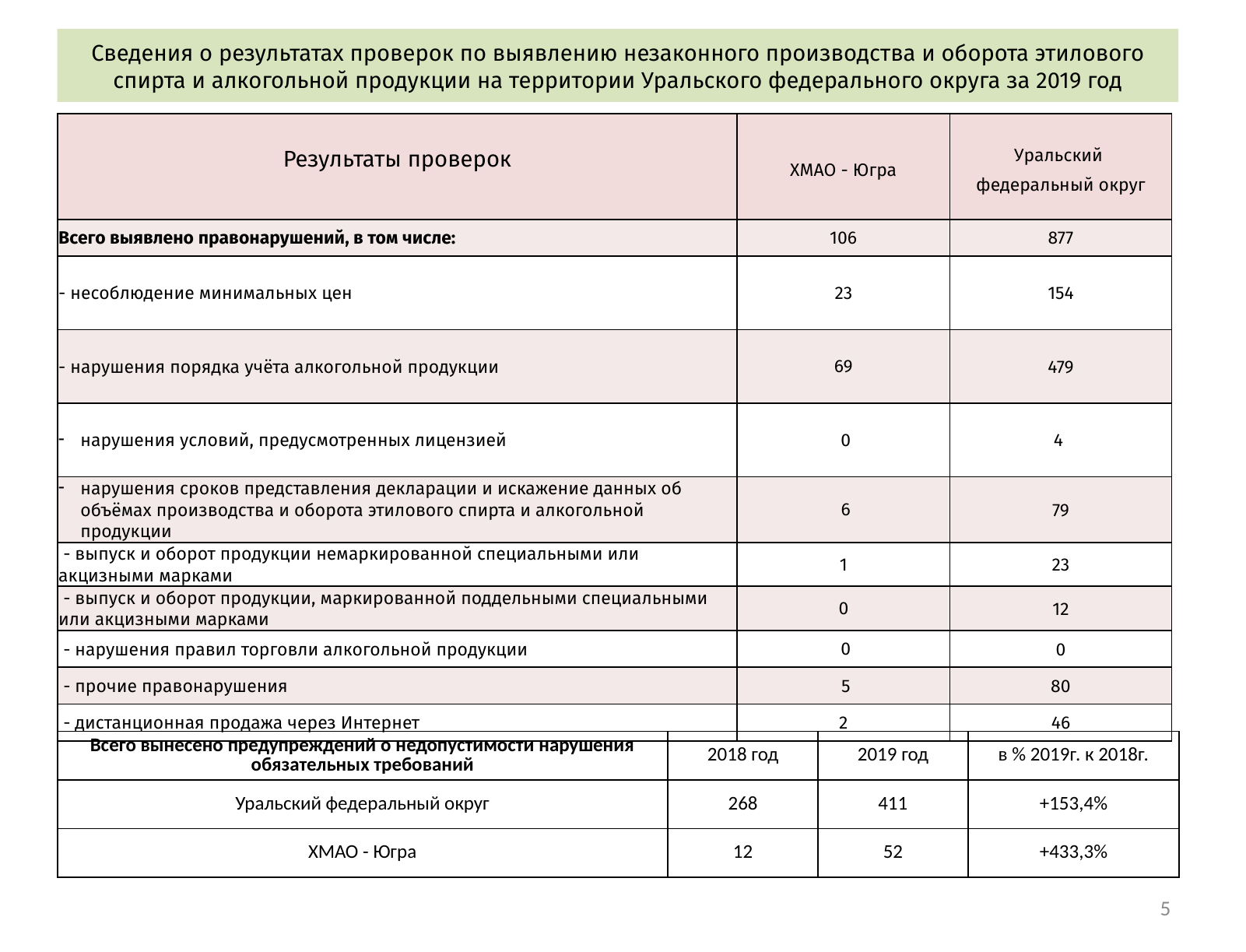

# Сведения о результатах проверок по выявлению незаконного производства и оборота этилового спирта и алкогольной продукции на территории Уральского федерального округа за 2019 год
| Результаты проверок | ХМАО - Югра | Уральский федеральный округ |
| --- | --- | --- |
| Всего выявлено правонарушений, в том числе: | 106 | 877 |
| - несоблюдение минимальных цен | 23 | 154 |
| - нарушения порядка учёта алкогольной продукции | 69 | 479 |
| нарушения условий, предусмотренных лицензией | 0 | 4 |
| нарушения сроков представления декларации и искажение данных об объёмах производства и оборота этилового спирта и алкогольной продукции | 6 | 79 |
| - выпуск и оборот продукции немаркированной специальными или акцизными марками | 1 | 23 |
| - выпуск и оборот продукции, маркированной поддельными специальными или акцизными марками | 0 | 12 |
| - нарушения правил торговли алкогольной продукции | 0 | 0 |
| - прочие правонарушения | 5 | 80 |
| - дистанционная продажа через Интернет | 2 | 46 |
| Всего вынесено предупреждений о недопустимости нарушения обязательных требований | 2018 год | 2019 год | в % 2019г. к 2018г. |
| --- | --- | --- | --- |
| Уральский федеральный округ | 268 | 411 | +153,4% |
| ХМАО - Югра | 12 | 52 | +433,3% |
5